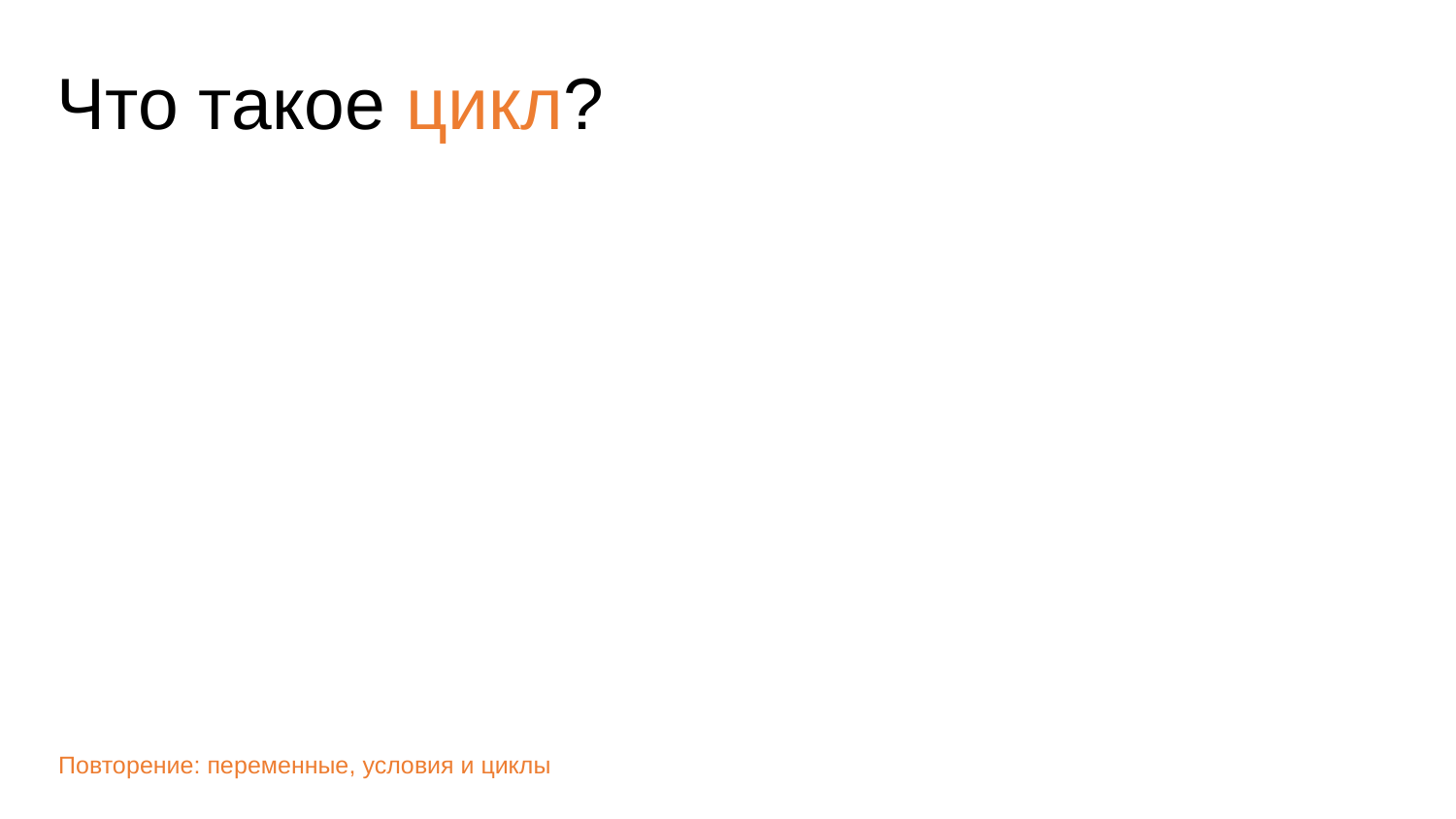

Что такое цикл?
Повторение: переменные, условия и циклы